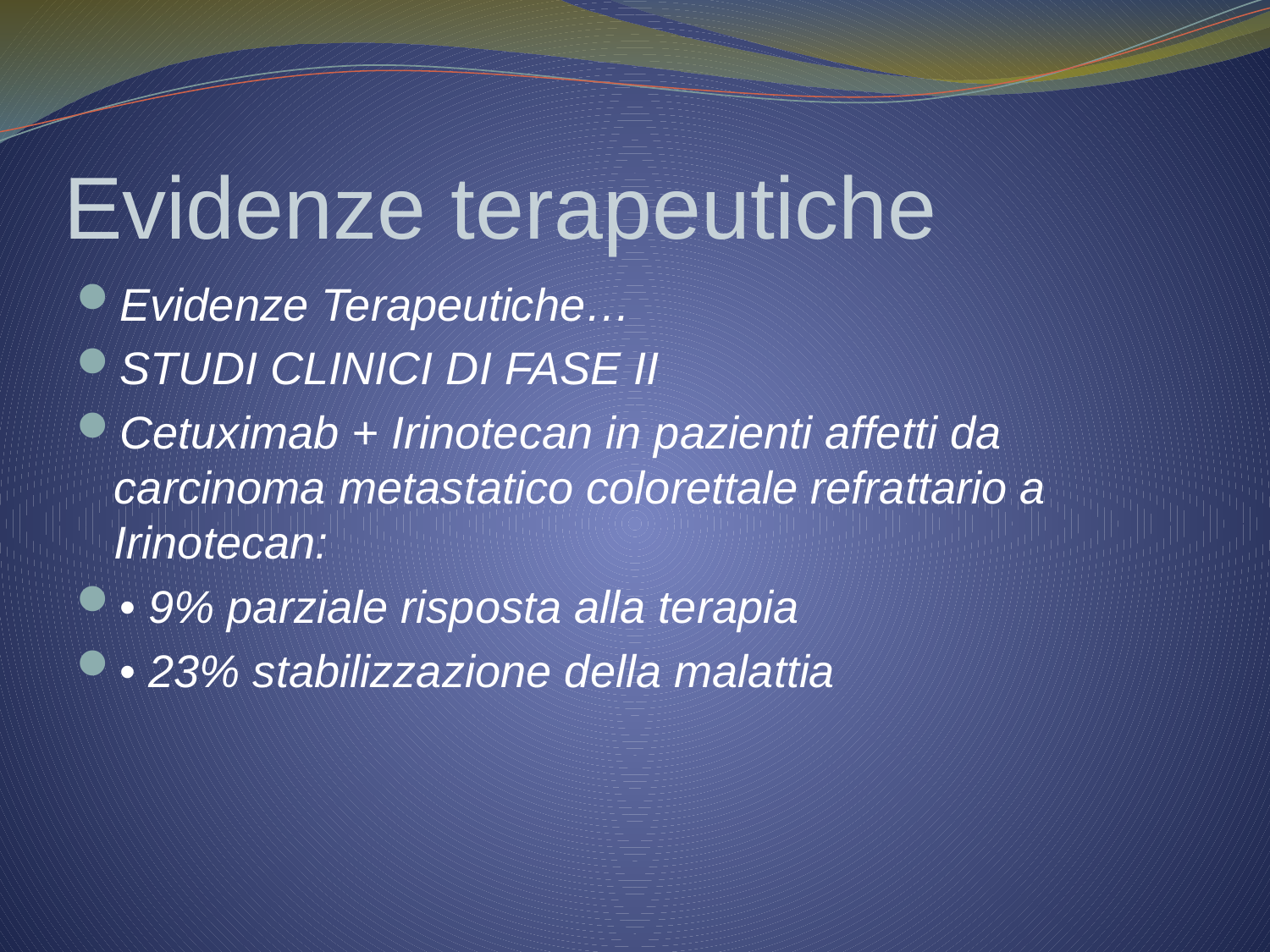

# Evidenze terapeutiche
Evidenze Terapeutiche…
STUDI CLINICI DI FASE II
Cetuximab + Irinotecan in pazienti affetti da carcinoma metastatico colorettale refrattario a Irinotecan:
• 9% parziale risposta alla terapia
• 23% stabilizzazione della malattia